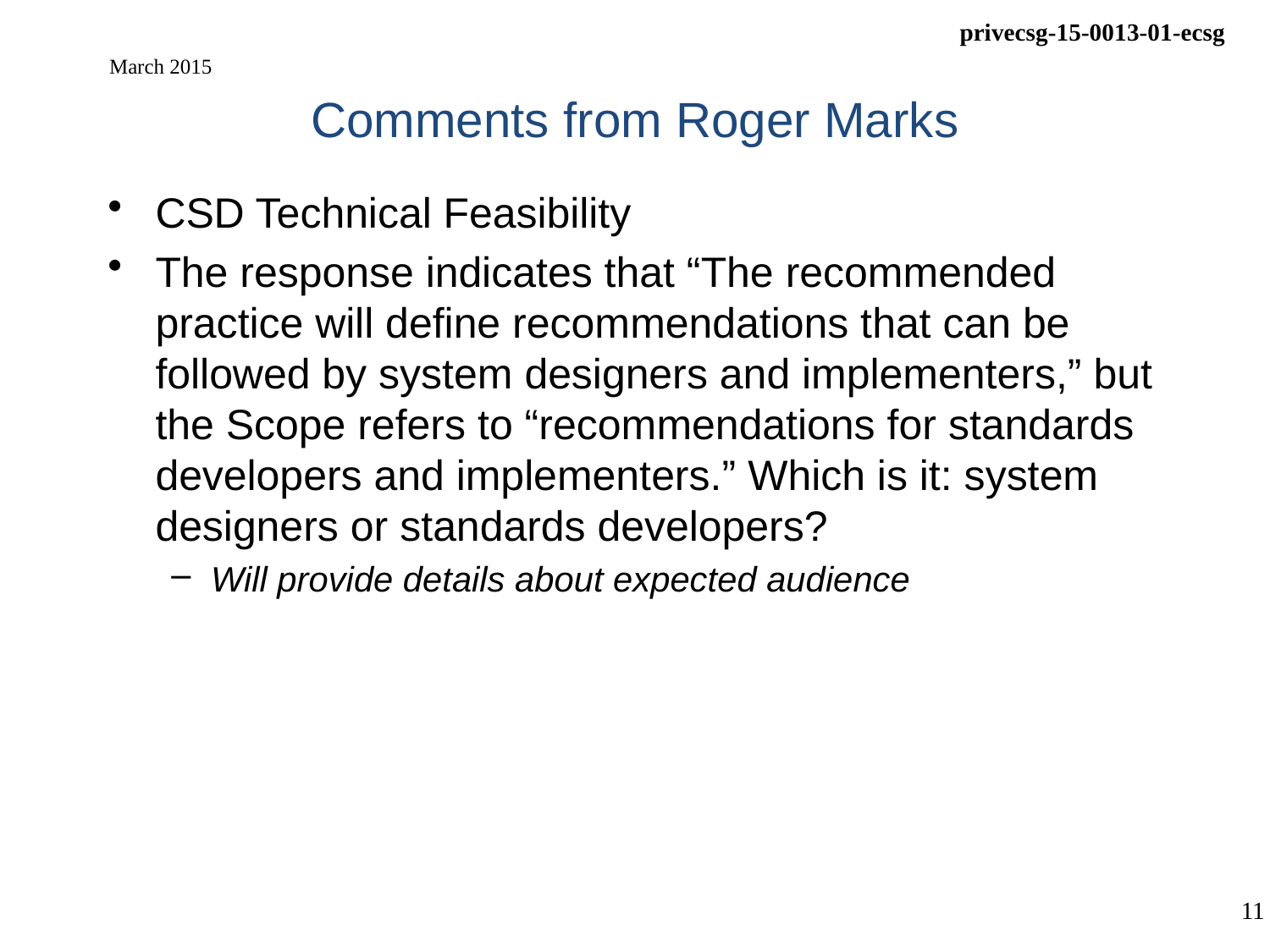

# Comments from Roger Marks
March 2015
CSD Technical Feasibility
The response indicates that “The recommended practice will define recommendations that can be followed by system designers and implementers,” but the Scope refers to “recommendations for standards developers and implementers.” Which is it: system designers or standards developers?
Will provide details about expected audience